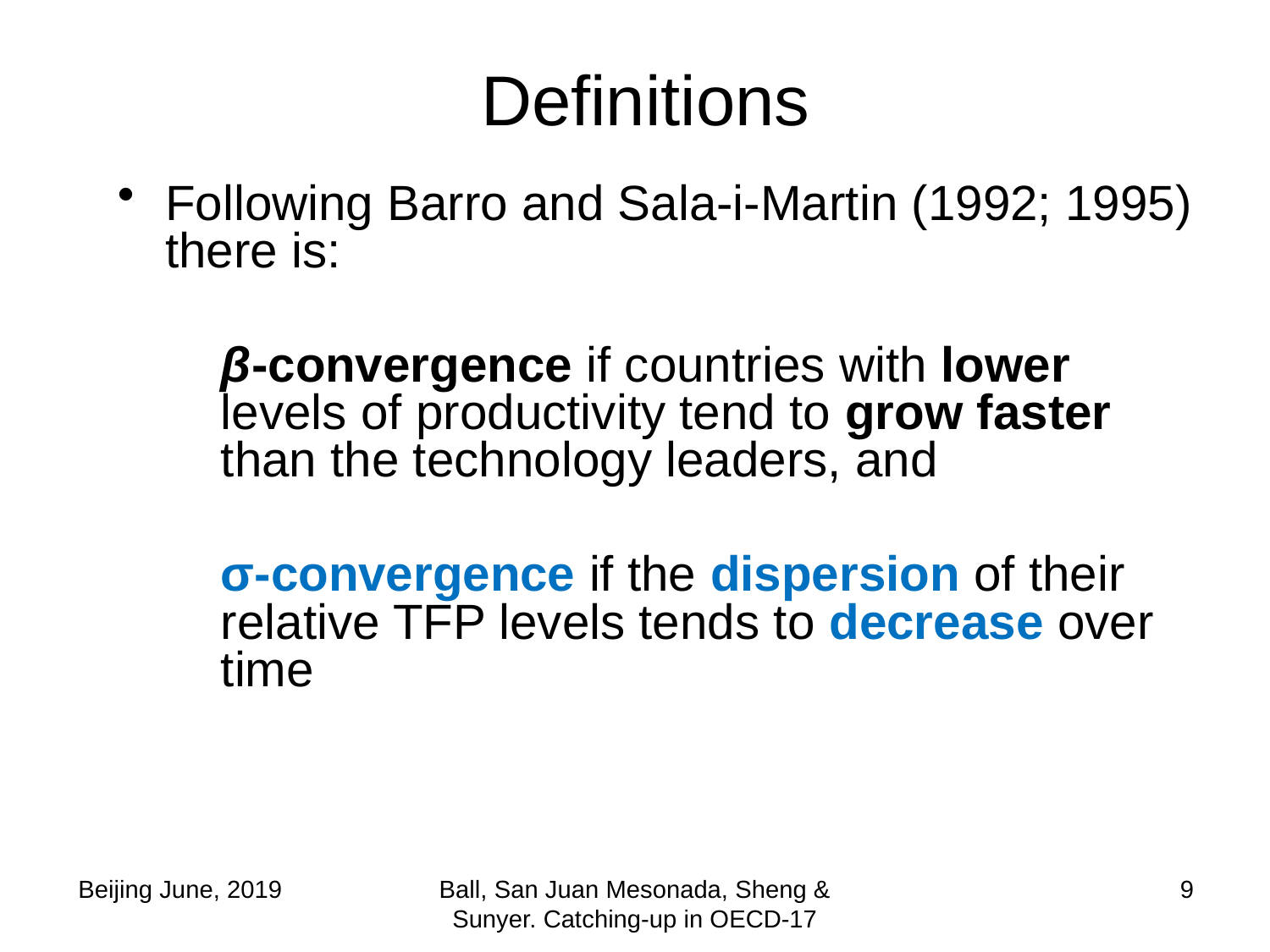

# Definitions
Following Barro and Sala-i-Martin (1992; 1995) there is:

	β-convergence if countries with lower levels of productivity tend to grow faster than the technology leaders, and

	σ-convergence if the dispersion of their relative TFP levels tends to decrease over time

 Beijing June, 2019
Ball, San Juan Mesonada, Sheng & Sunyer. Catching-up in OECD-17
9